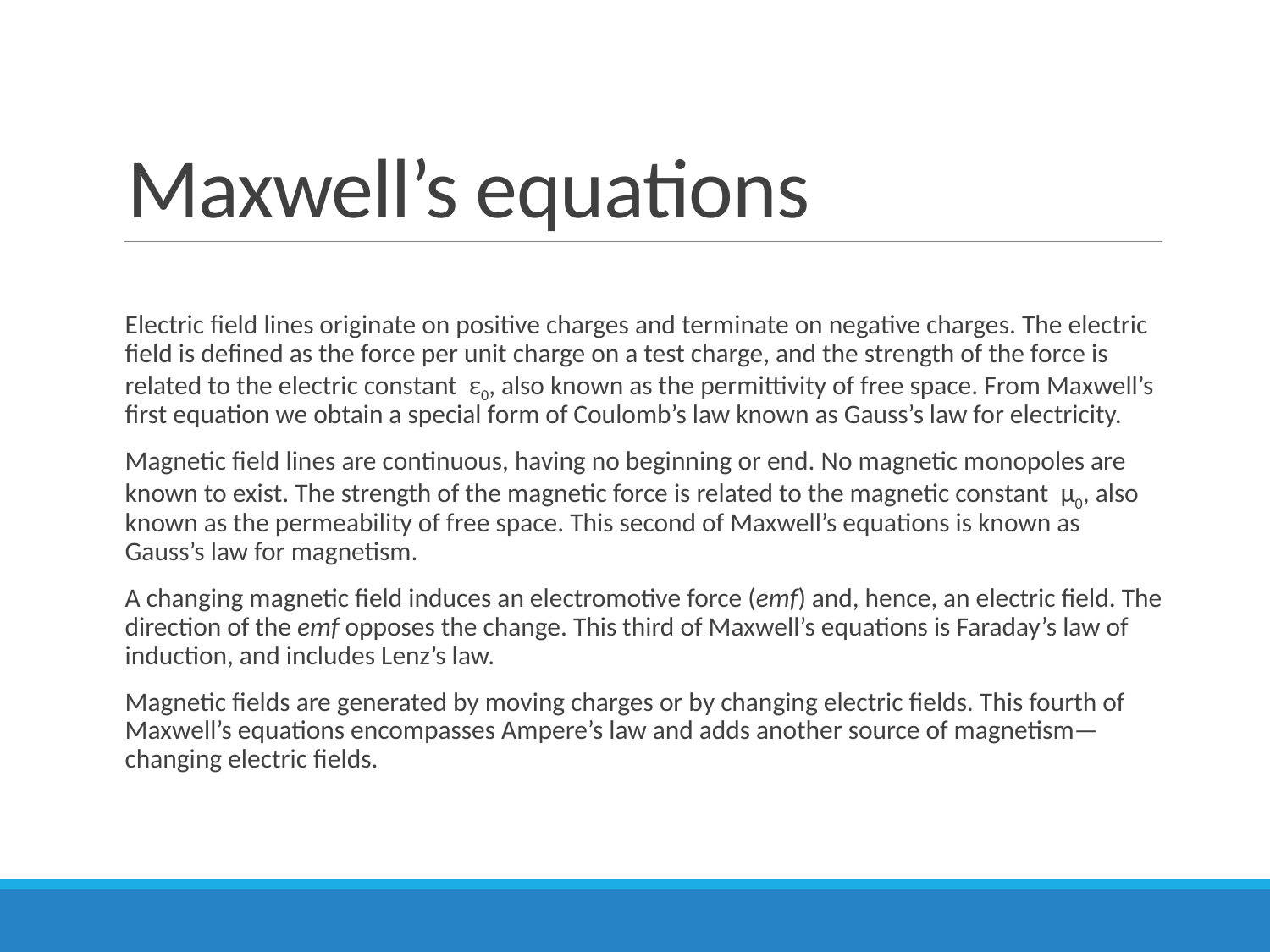

# Maxwell’s equations

Electric field lines originate on positive charges and terminate on negative charges. The electric field is defined as the force per unit charge on a test charge, and the strength of the force is related to the electric constant  ε0, also known as the permittivity of free space. From Maxwell’s first equation we obtain a special form of Coulomb’s law known as Gauss’s law for electricity.
Magnetic field lines are continuous, having no beginning or end. No magnetic monopoles are known to exist. The strength of the magnetic force is related to the magnetic constant  μ0, also known as the permeability of free space. This second of Maxwell’s equations is known as Gauss’s law for magnetism.
A changing magnetic field induces an electromotive force (emf) and, hence, an electric field. The direction of the emf opposes the change. This third of Maxwell’s equations is Faraday’s law of induction, and includes Lenz’s law.
Magnetic fields are generated by moving charges or by changing electric fields. This fourth of Maxwell’s equations encompasses Ampere’s law and adds another source of magnetism—changing electric fields.